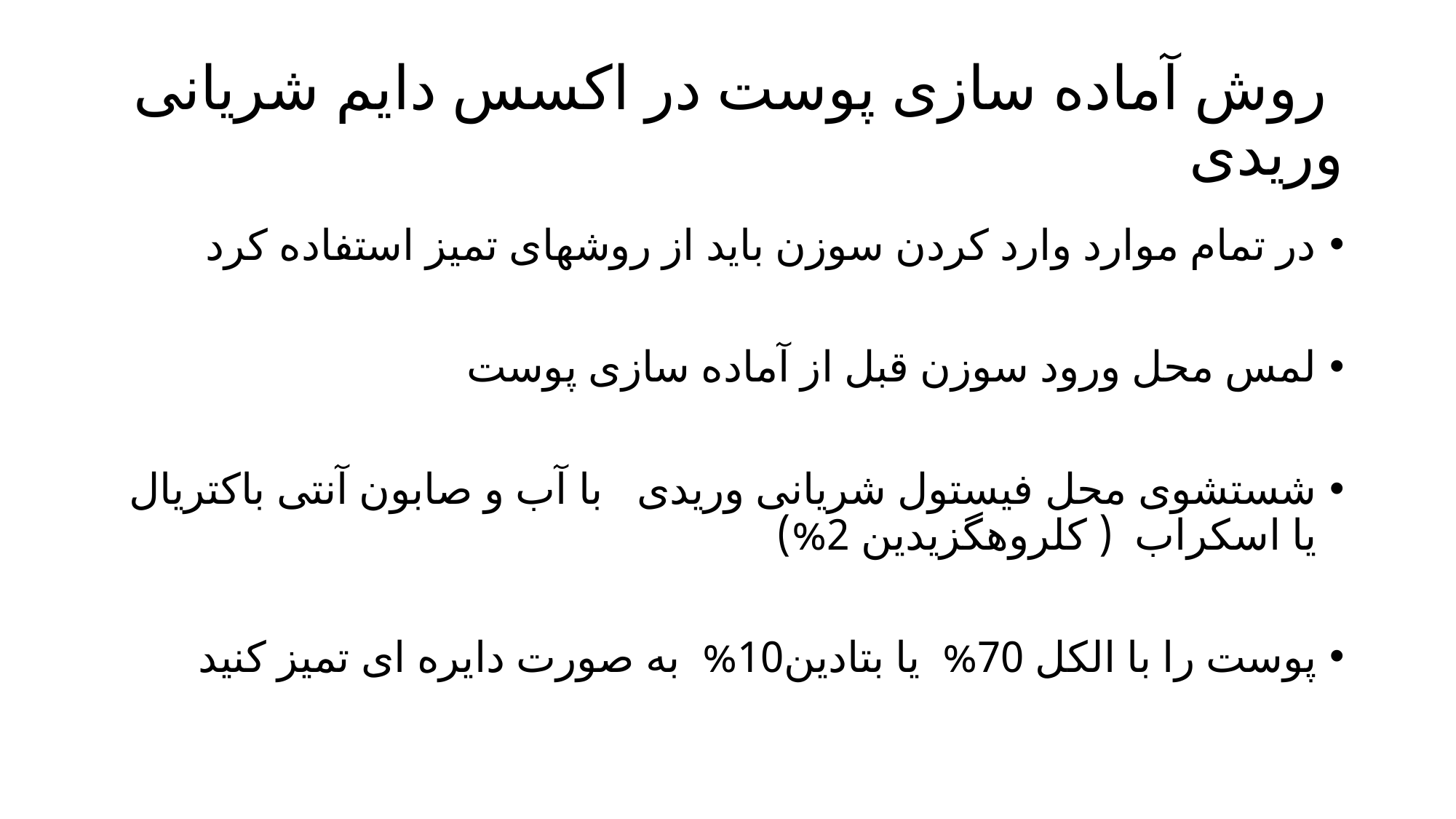

# روش آماده سازی پوست در اکسس دایم شریانی وریدی
در تمام موارد وارد کردن سوزن باید از روشهای تمیز استفاده کرد

لمس محل ورود سوزن قبل از آماده سازی پوست

شستشوی محل فیستول شریانی وریدی   با آب و صابون آنتی باکتریال یا اسکراب  ( کلروهگزیدین 2%)

پوست را با الکل 70%  یا بتادین10%  به صورت دایره ای تمیز کنید